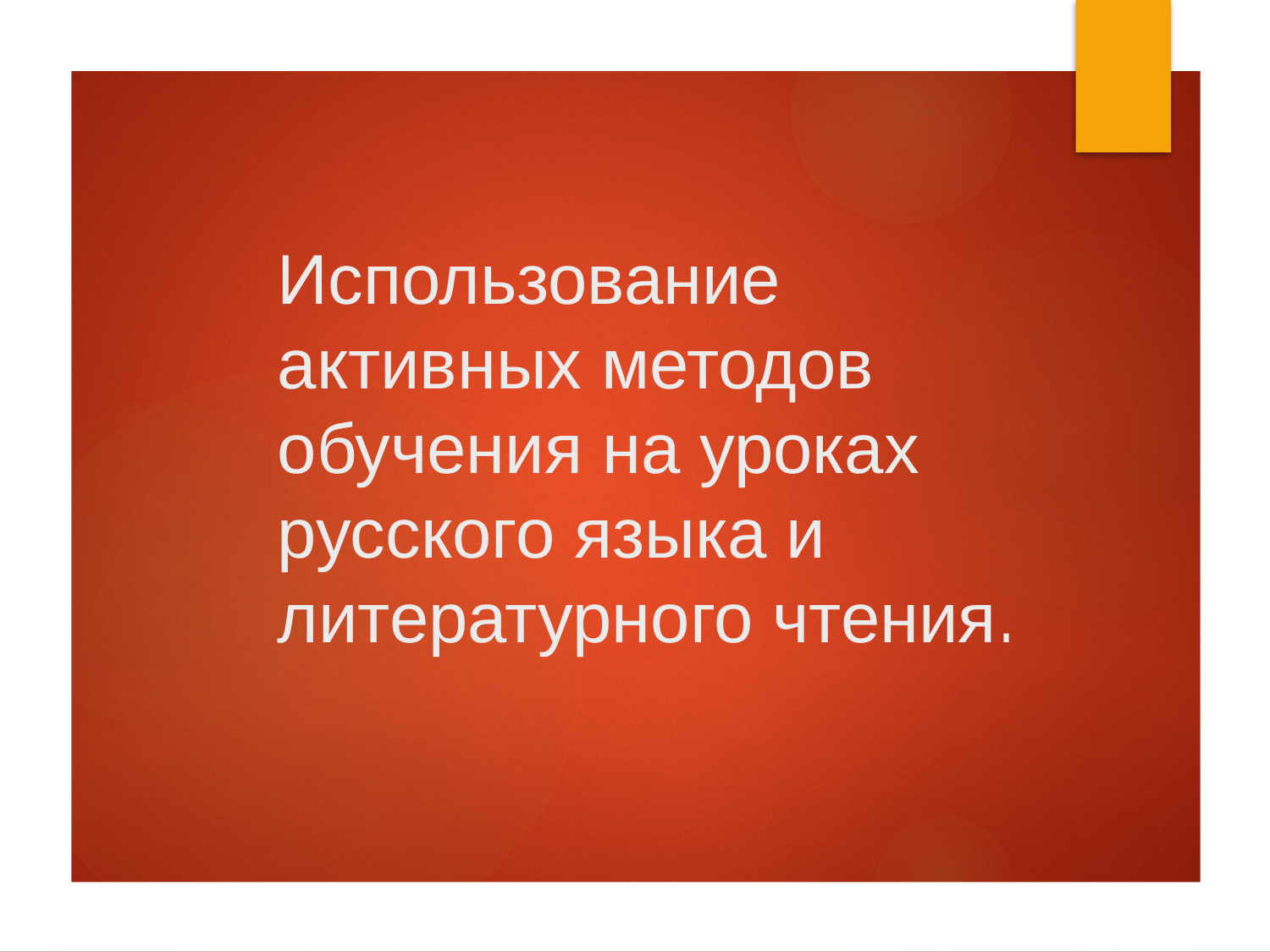

# Использование активных методов обучения на уроках русского языка и литературного чтения.